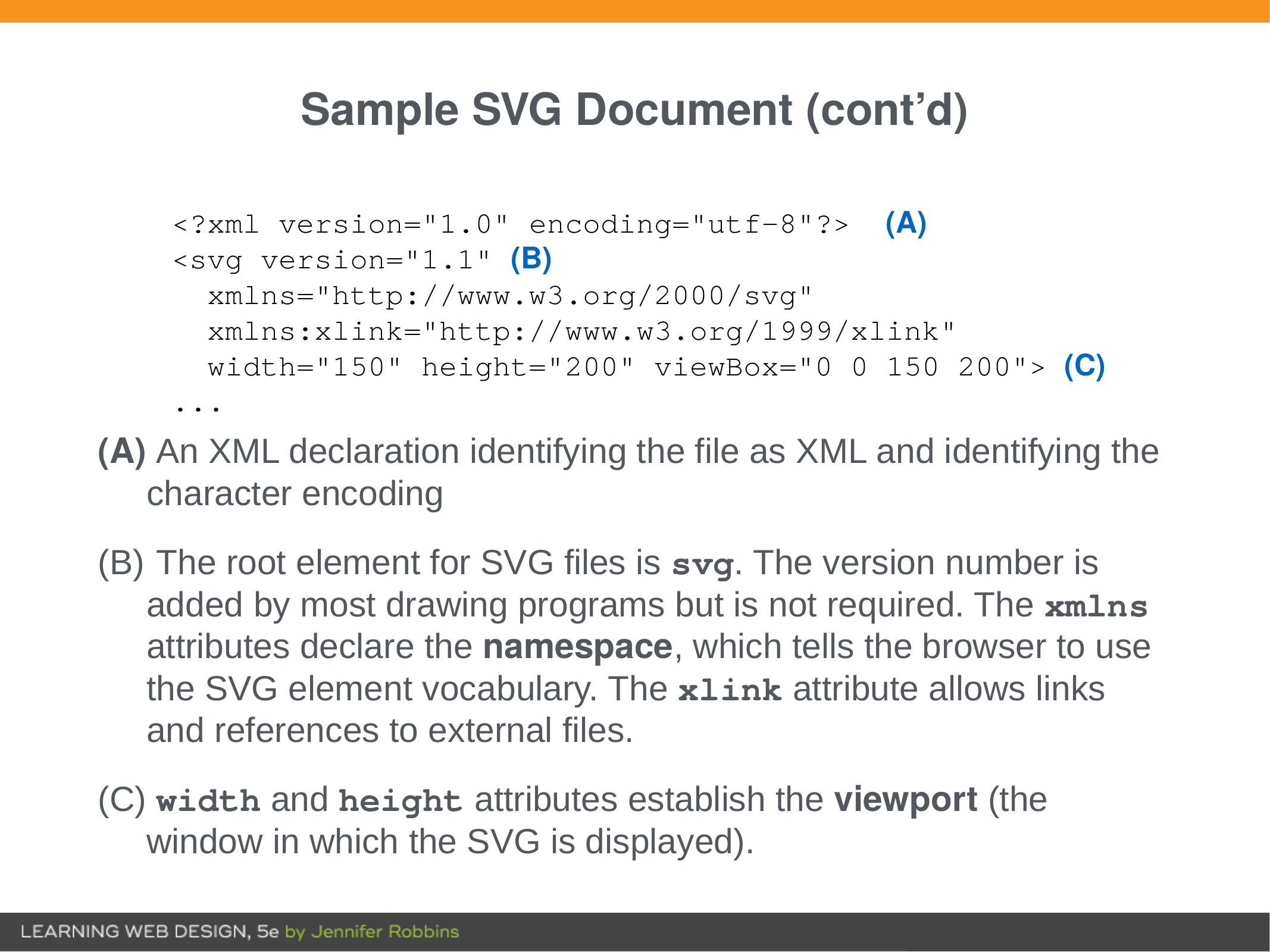

# Sample SVG Document (cont’d)
<?xml version="1.0" encoding="utf-8"?>  (A)
<svg version="1.1" (B)
  xmlns="http://www.w3.org/2000/svg"
  xmlns:xlink="http://www.w3.org/1999/xlink"
  width="150" height="200" viewBox="0 0 150 200"> (C)
...
 An XML declaration identifying the file as XML and identifying the character encoding
 The root element for SVG files is svg. The version number is added by most drawing programs but is not required. The xmlns attributes declare the namespace, which tells the browser to use the SVG element vocabulary. The xlink attribute allows links and references to external files.
 width and height attributes establish the viewport (the window in which the SVG is displayed).